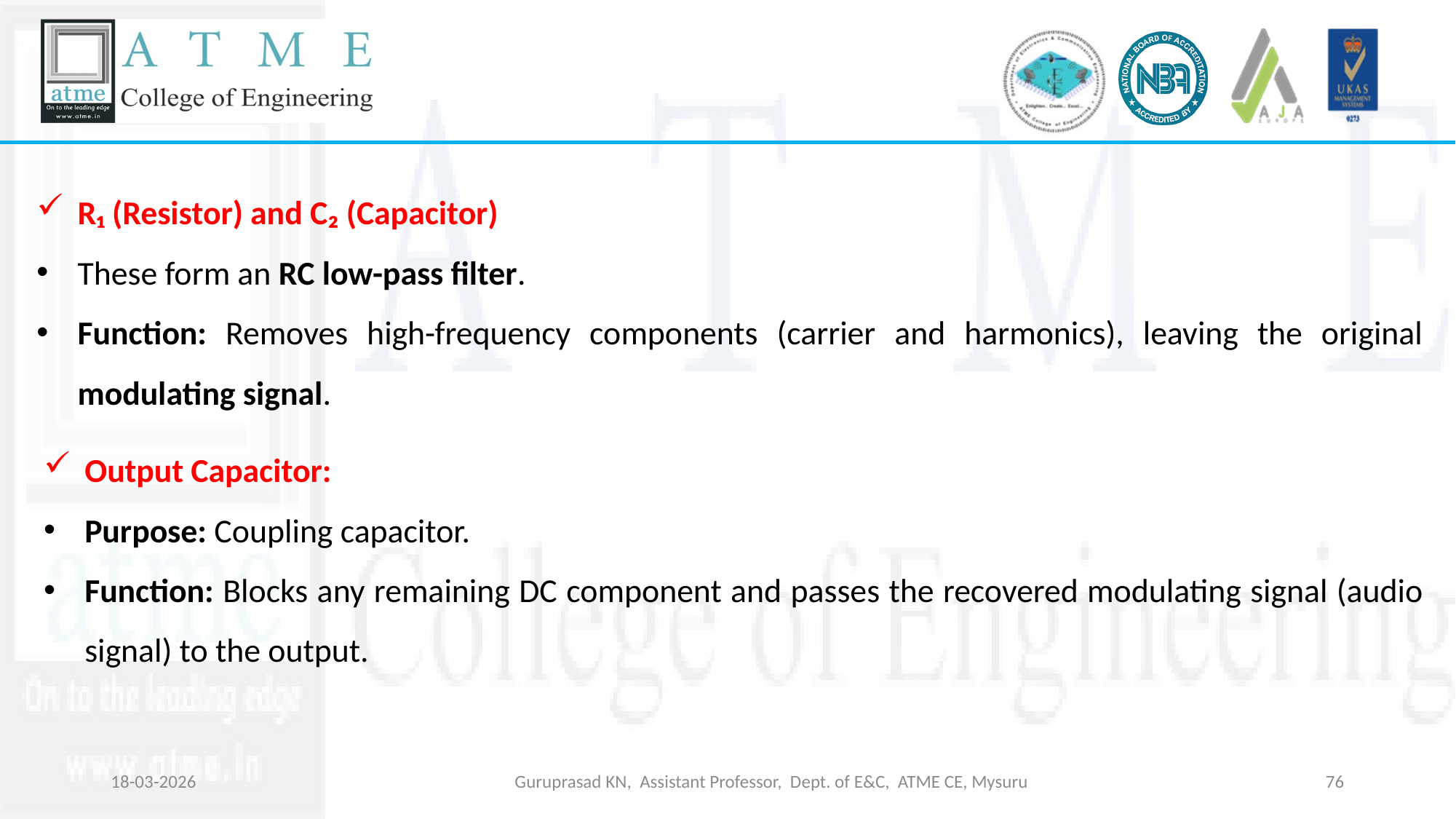

R₁ (Resistor) and C₂ (Capacitor)
These form an RC low-pass filter.
Function: Removes high-frequency components (carrier and harmonics), leaving the original modulating signal.
Output Capacitor:
Purpose: Coupling capacitor.
Function: Blocks any remaining DC component and passes the recovered modulating signal (audio signal) to the output.
18-03-2026
Guruprasad KN,  Assistant Professor,  Dept. of E&C,  ATME CE, Mysuru
76